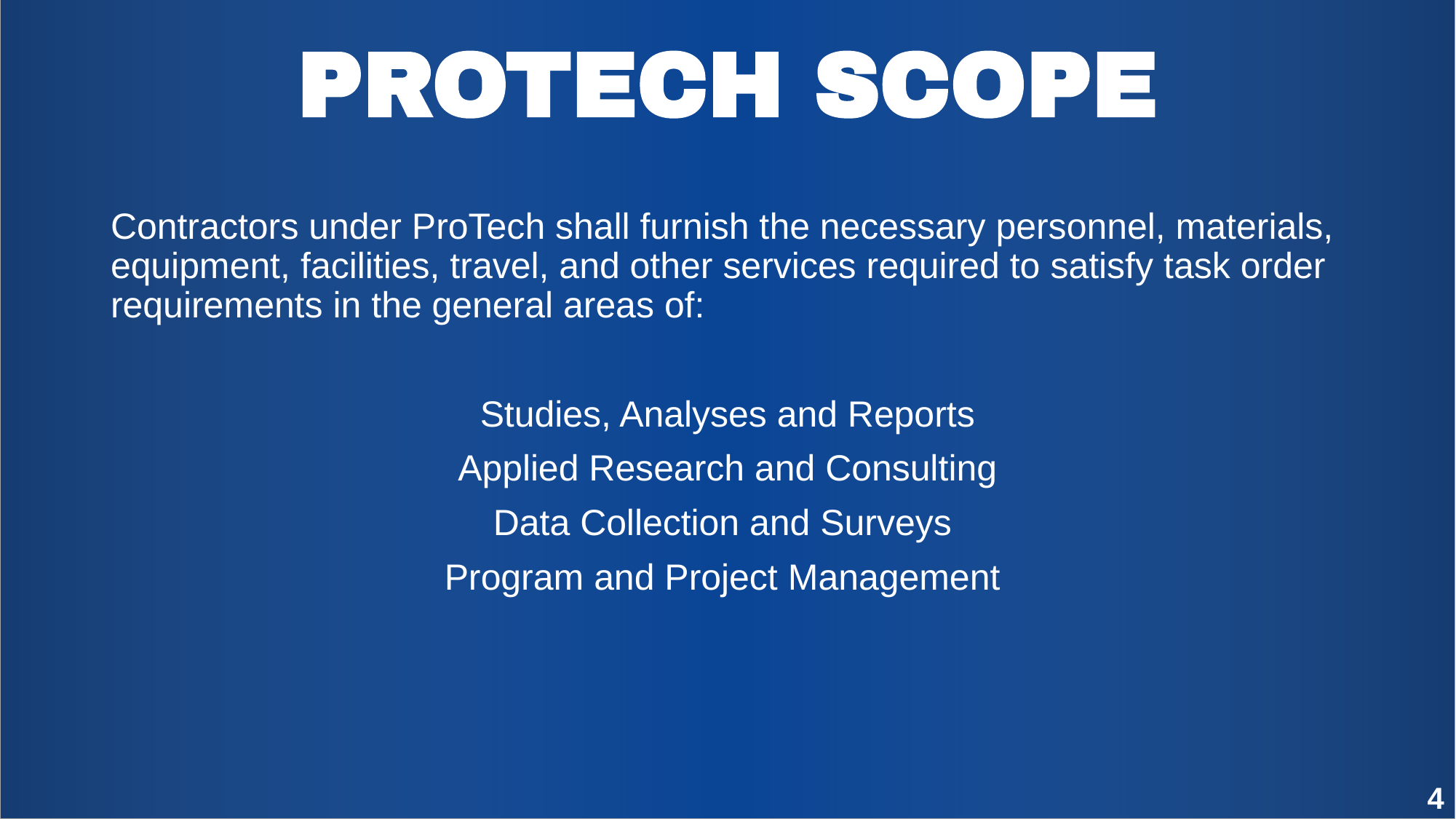

PROTECH SCOPE
Contractors under ProTech shall furnish the necessary personnel, materials, equipment, facilities, travel, and other services required to satisfy task order requirements in the general areas of:

Studies, Analyses and Reports
Applied Research and Consulting
Data Collection and Surveys
Program and Project Management

4